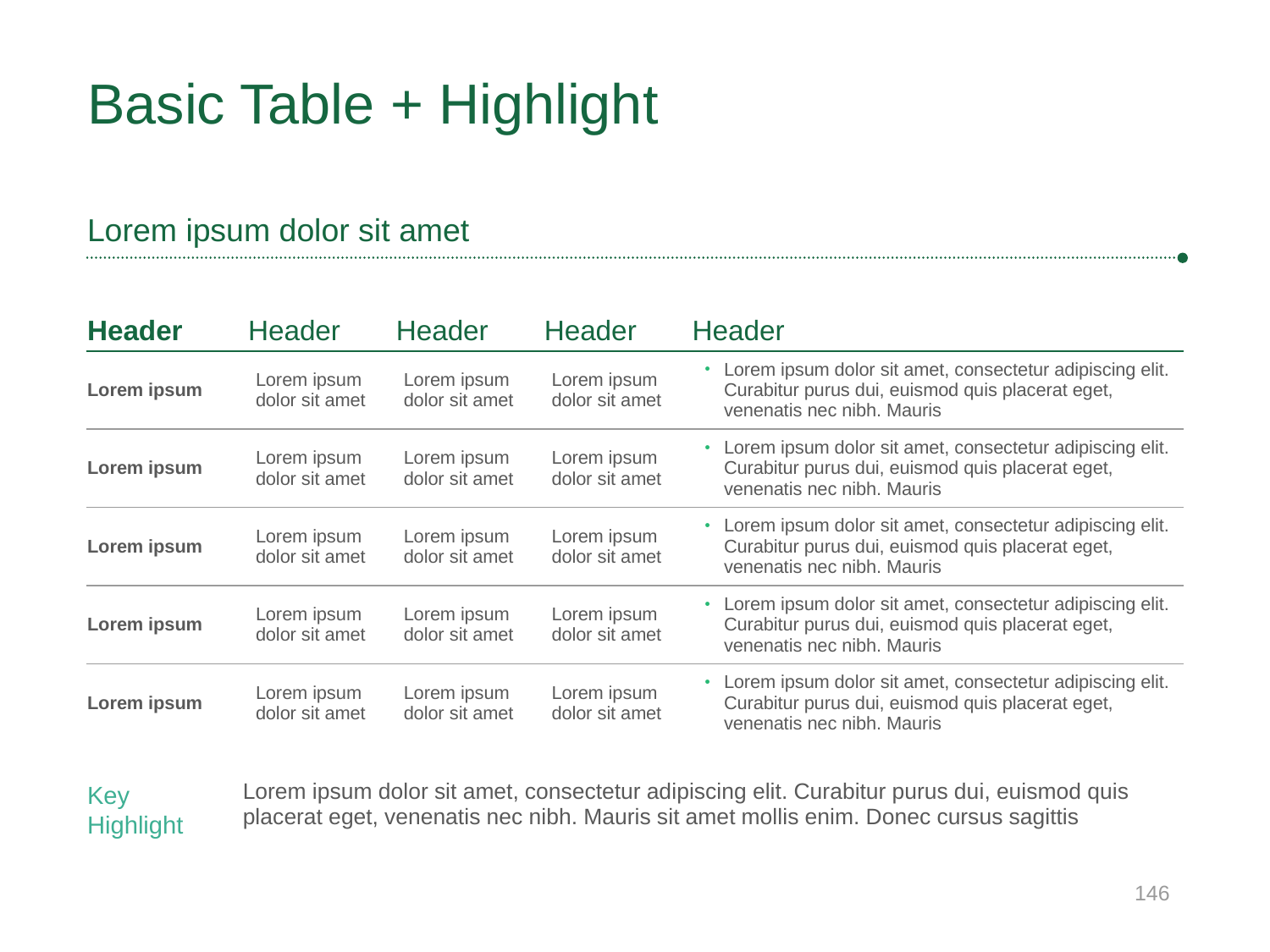

# Basic Table + Highlight
Lorem ipsum dolor sit amet
| Header | Header | Header | Header | Header |
| --- | --- | --- | --- | --- |
| Lorem ipsum | Lorem ipsum dolor sit amet | Lorem ipsum dolor sit amet | Lorem ipsum dolor sit amet | Lorem ipsum dolor sit amet, consectetur adipiscing elit. Curabitur purus dui, euismod quis placerat eget, venenatis nec nibh. Mauris |
| Lorem ipsum | Lorem ipsum dolor sit amet | Lorem ipsum dolor sit amet | Lorem ipsum dolor sit amet | Lorem ipsum dolor sit amet, consectetur adipiscing elit. Curabitur purus dui, euismod quis placerat eget, venenatis nec nibh. Mauris |
| Lorem ipsum | Lorem ipsum dolor sit amet | Lorem ipsum dolor sit amet | Lorem ipsum dolor sit amet | Lorem ipsum dolor sit amet, consectetur adipiscing elit. Curabitur purus dui, euismod quis placerat eget, venenatis nec nibh. Mauris |
| Lorem ipsum | Lorem ipsum dolor sit amet | Lorem ipsum dolor sit amet | Lorem ipsum dolor sit amet | Lorem ipsum dolor sit amet, consectetur adipiscing elit. Curabitur purus dui, euismod quis placerat eget, venenatis nec nibh. Mauris |
| Lorem ipsum | Lorem ipsum dolor sit amet | Lorem ipsum dolor sit amet | Lorem ipsum dolor sit amet | Lorem ipsum dolor sit amet, consectetur adipiscing elit. Curabitur purus dui, euismod quis placerat eget, venenatis nec nibh. Mauris |
Lorem ipsum dolor sit amet, consectetur adipiscing elit. Curabitur purus dui, euismod quis placerat eget, venenatis nec nibh. Mauris sit amet mollis enim. Donec cursus sagittis
Key Highlight
146